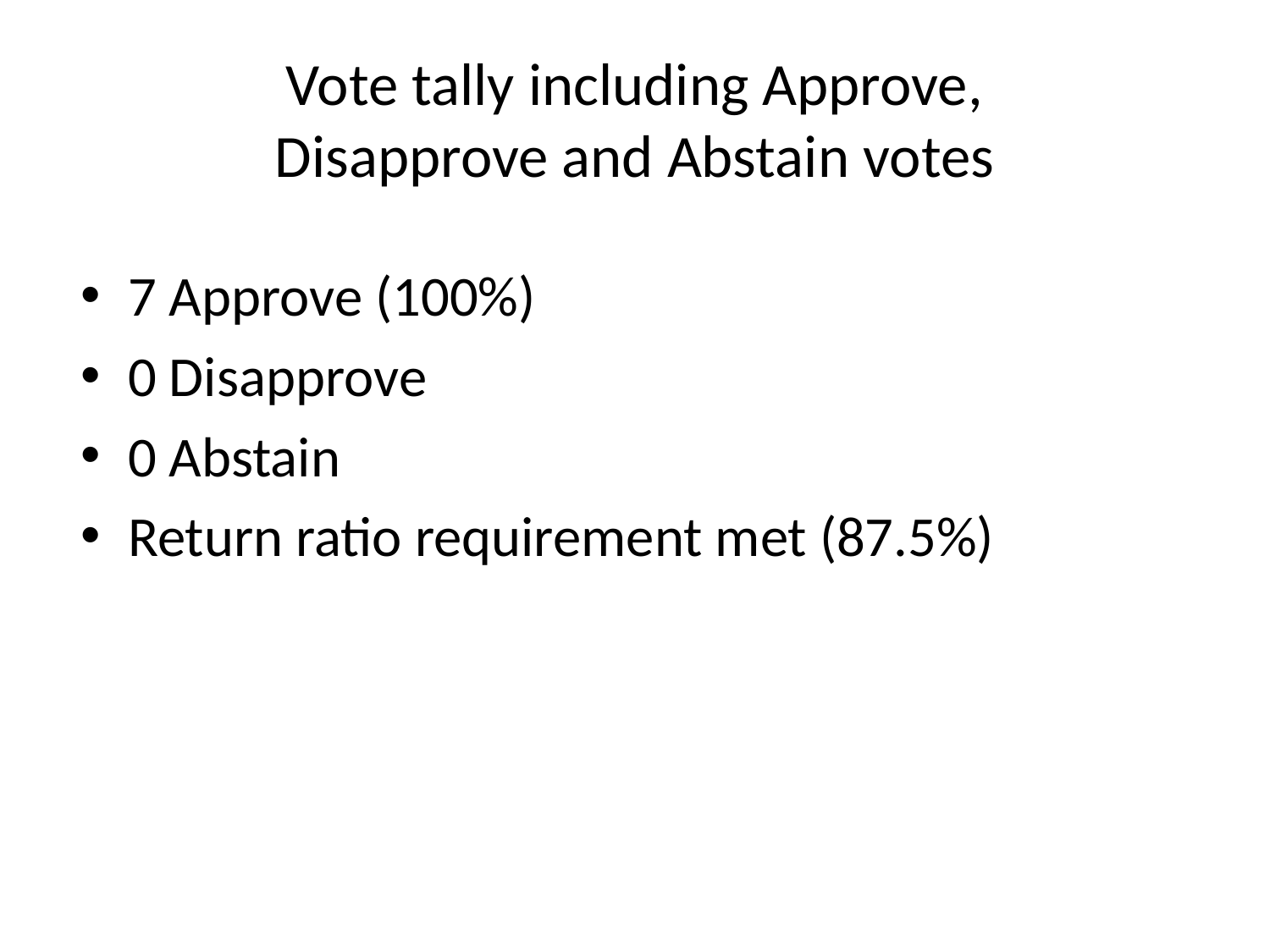

Vote tally including Approve,
Disapprove and Abstain votes
7 Approve (100%)
0 Disapprove
0 Abstain
Return ratio requirement met (87.5%)